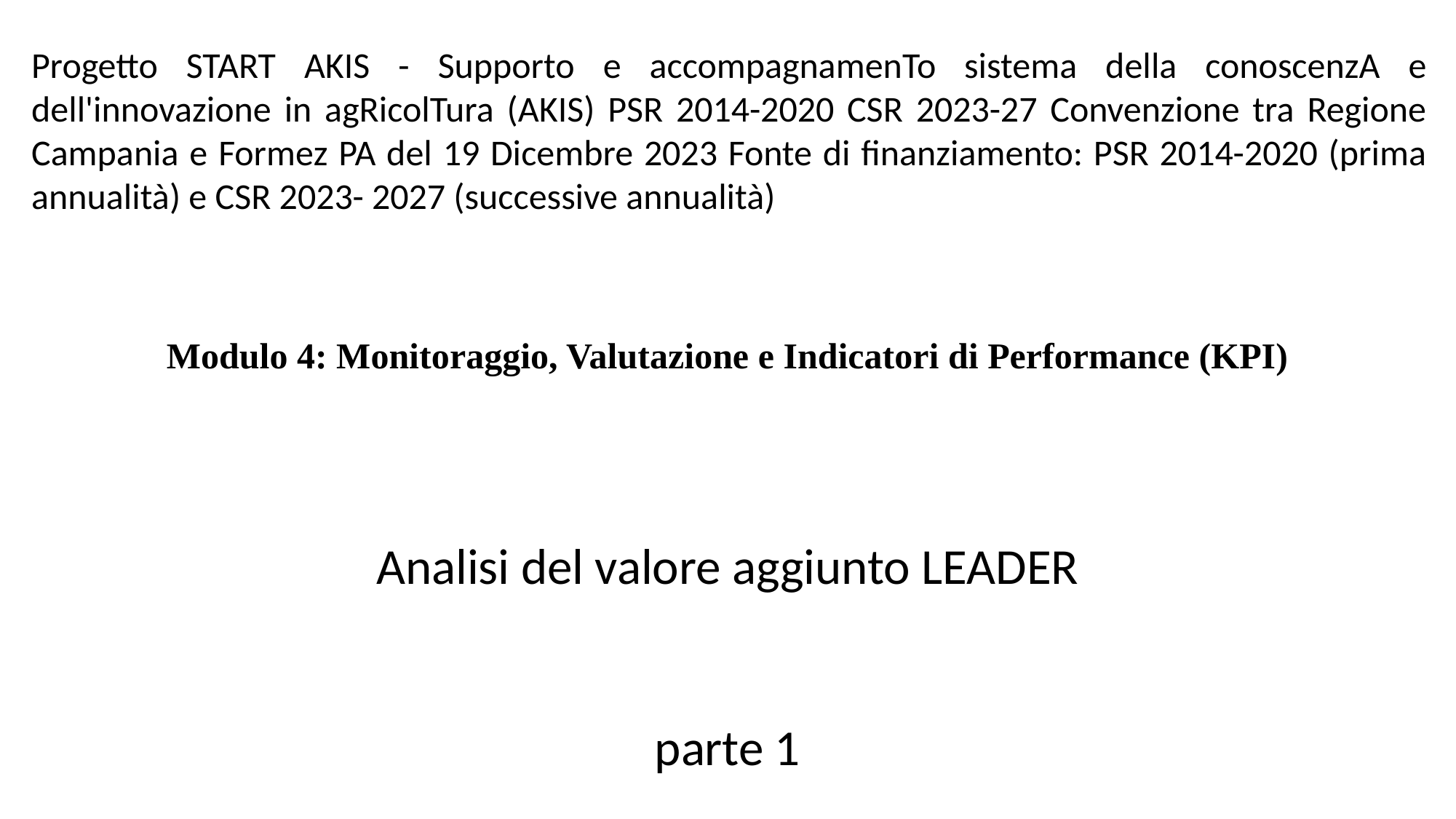

Progetto START AKIS - Supporto e accompagnamenTo sistema della conoscenzA e dell'innovazione in agRicolTura (AKIS) PSR 2014-2020 CSR 2023-27 Convenzione tra Regione Campania e Formez PA del 19 Dicembre 2023 Fonte di finanziamento: PSR 2014-2020 (prima annualità) e CSR 2023- 2027 (successive annualità)
Modulo 4: Monitoraggio, Valutazione e Indicatori di Performance (KPI)
# Analisi del valore aggiunto LEADER parte 1